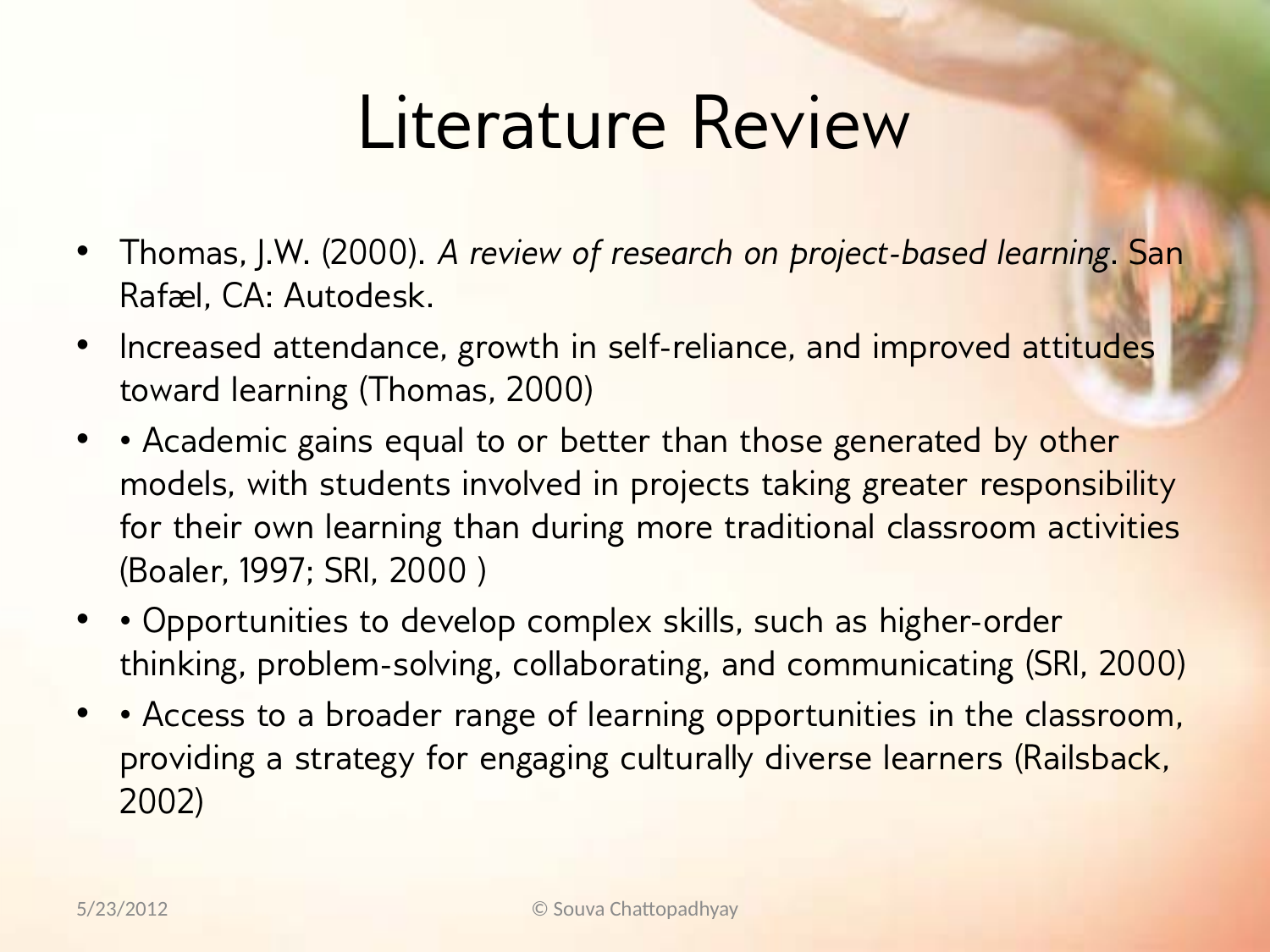

# Literature Review
Thomas, J.W. (2000). A review of research on project-based learning. San Rafael, CA: Autodesk.
Increased attendance, growth in self-reliance, and improved attitudes toward learning (Thomas, 2000)
• Academic gains equal to or better than those generated by other models, with students involved in projects taking greater responsibility for their own learning than during more traditional classroom activities (Boaler, 1997; SRI, 2000 )
• Opportunities to develop complex skills, such as higher-order thinking, problem-solving, collaborating, and communicating (SRI, 2000)
• Access to a broader range of learning opportunities in the classroom, providing a strategy for engaging culturally diverse learners (Railsback, 2002)

5/23/2012
© Souva Chattopadhyay